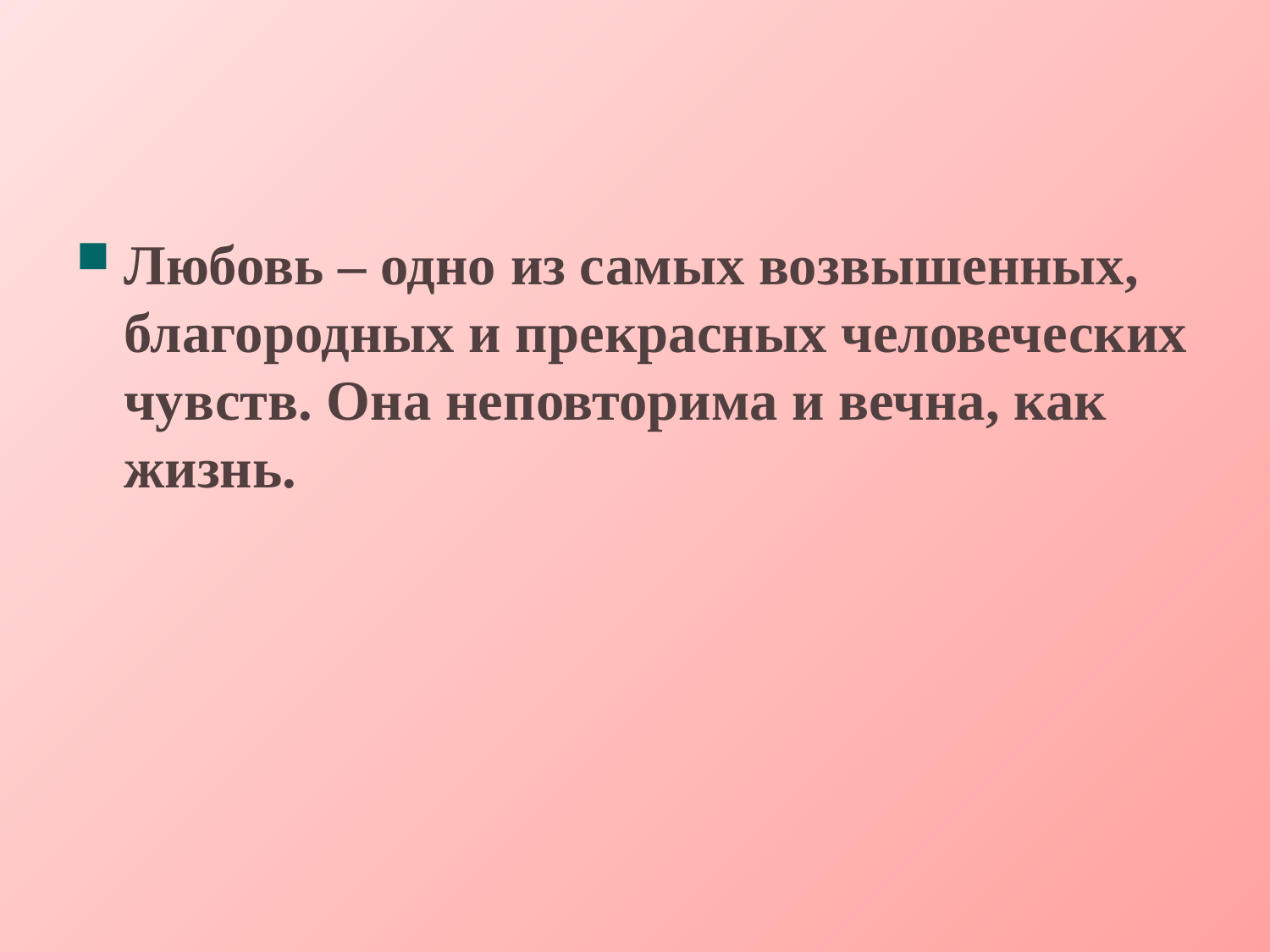

Любовь – одно из самых возвышенных, благородных и прекрасных человеческих чувств. Она неповторима и вечна, как жизнь.